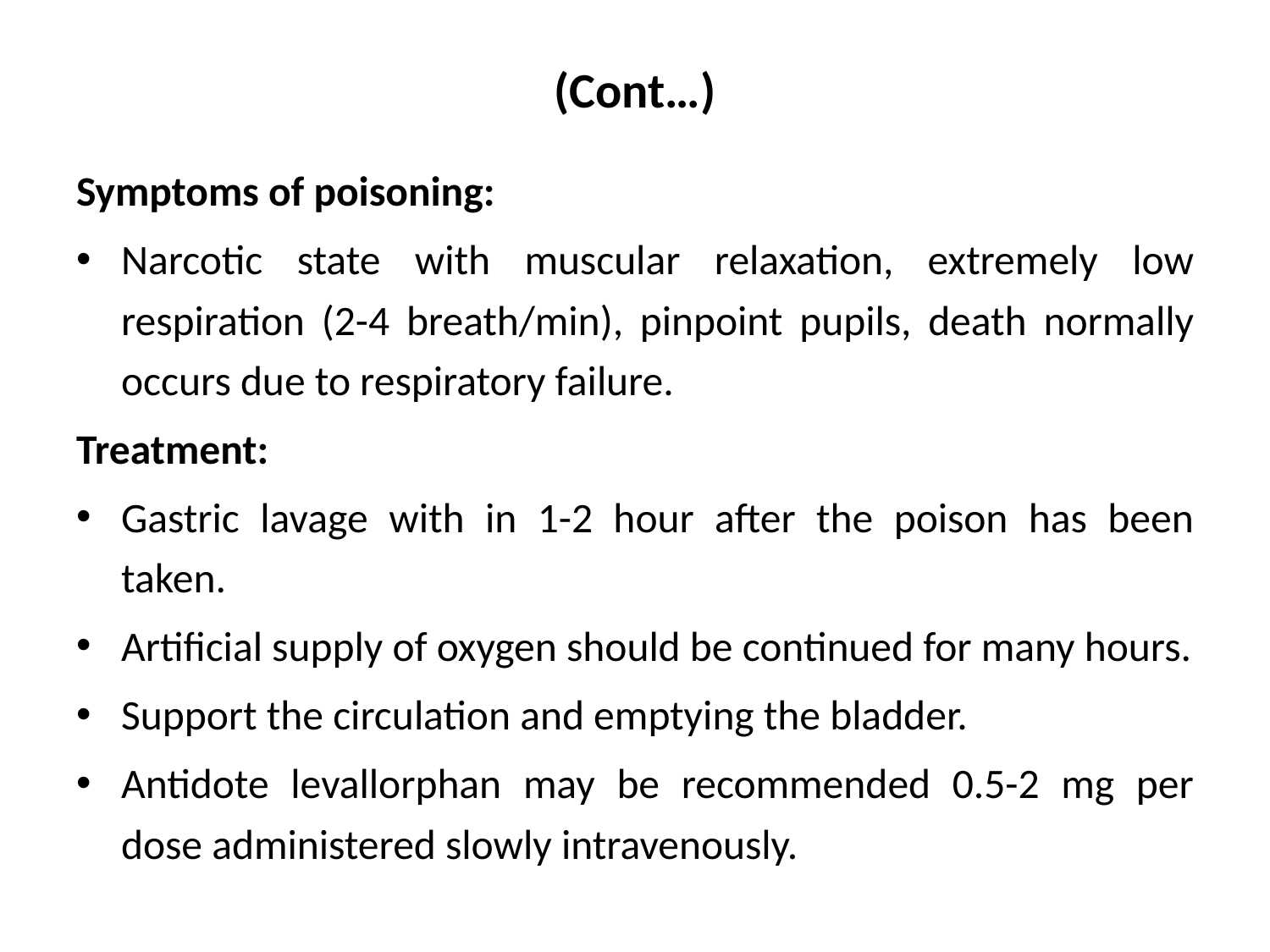

# (Cont…)
Symptoms of poisoning:
Narcotic state with muscular relaxation, extremely low respiration (2-4 breath/min), pinpoint pupils, death normally occurs due to respiratory failure.
Treatment:
Gastric lavage with in 1-2 hour after the poison has been taken.
Artificial supply of oxygen should be continued for many hours.
Support the circulation and emptying the bladder.
Antidote levallorphan may be recommended 0.5-2 mg per dose administered slowly intravenously.